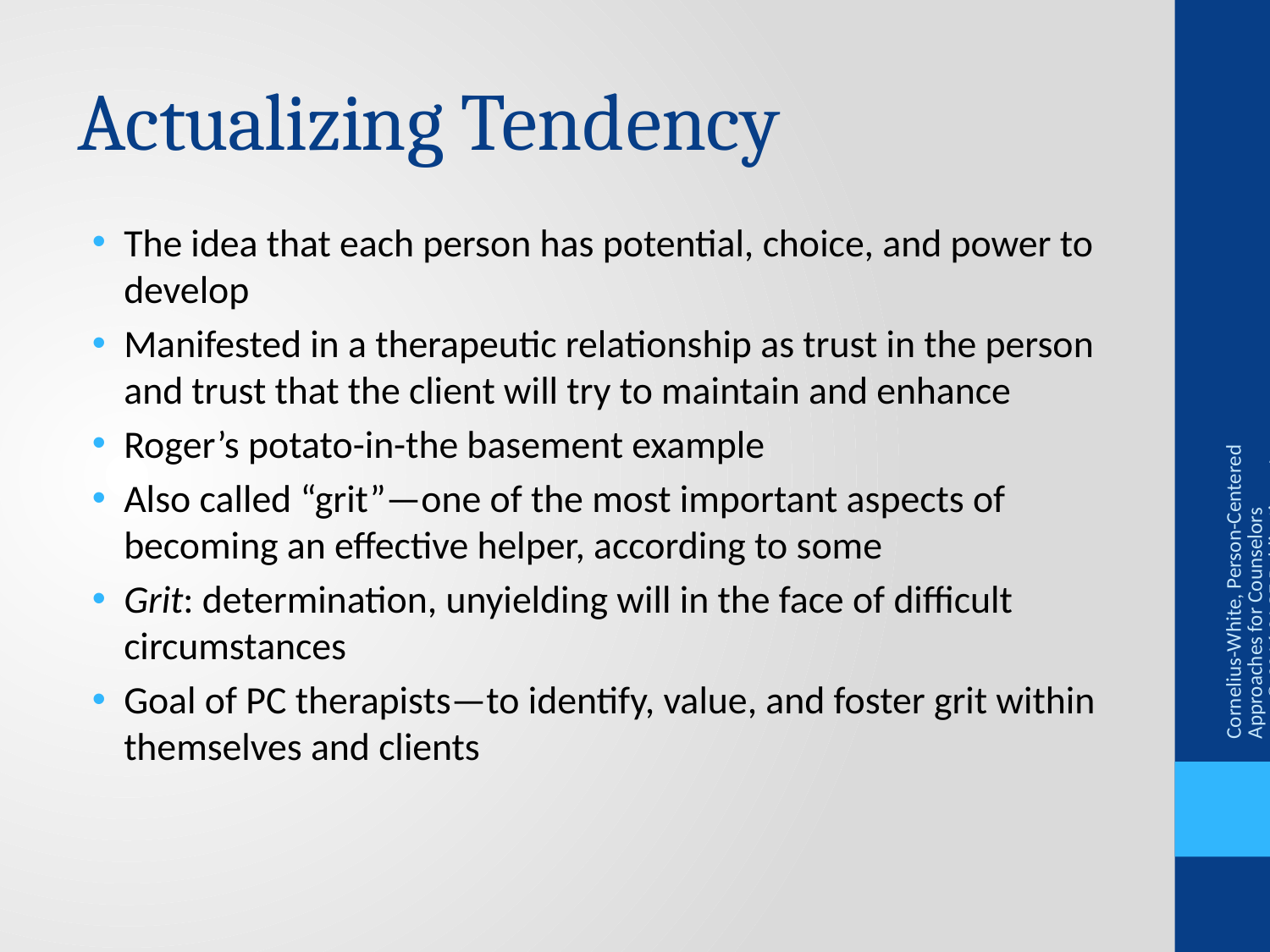

# Actualizing Tendency
The idea that each person has potential, choice, and power to develop
Manifested in a therapeutic relationship as trust in the person and trust that the client will try to maintain and enhance
Roger’s potato-in-the basement example
Also called “grit”—one of the most important aspects of becoming an effective helper, according to some
Grit: determination, unyielding will in the face of difficult circumstances
Goal of PC therapists—to identify, value, and foster grit within themselves and clients
Cornelius-White, Person-Centered Approaches for Counselors                      © 2016 SAGE Publications, Inc.